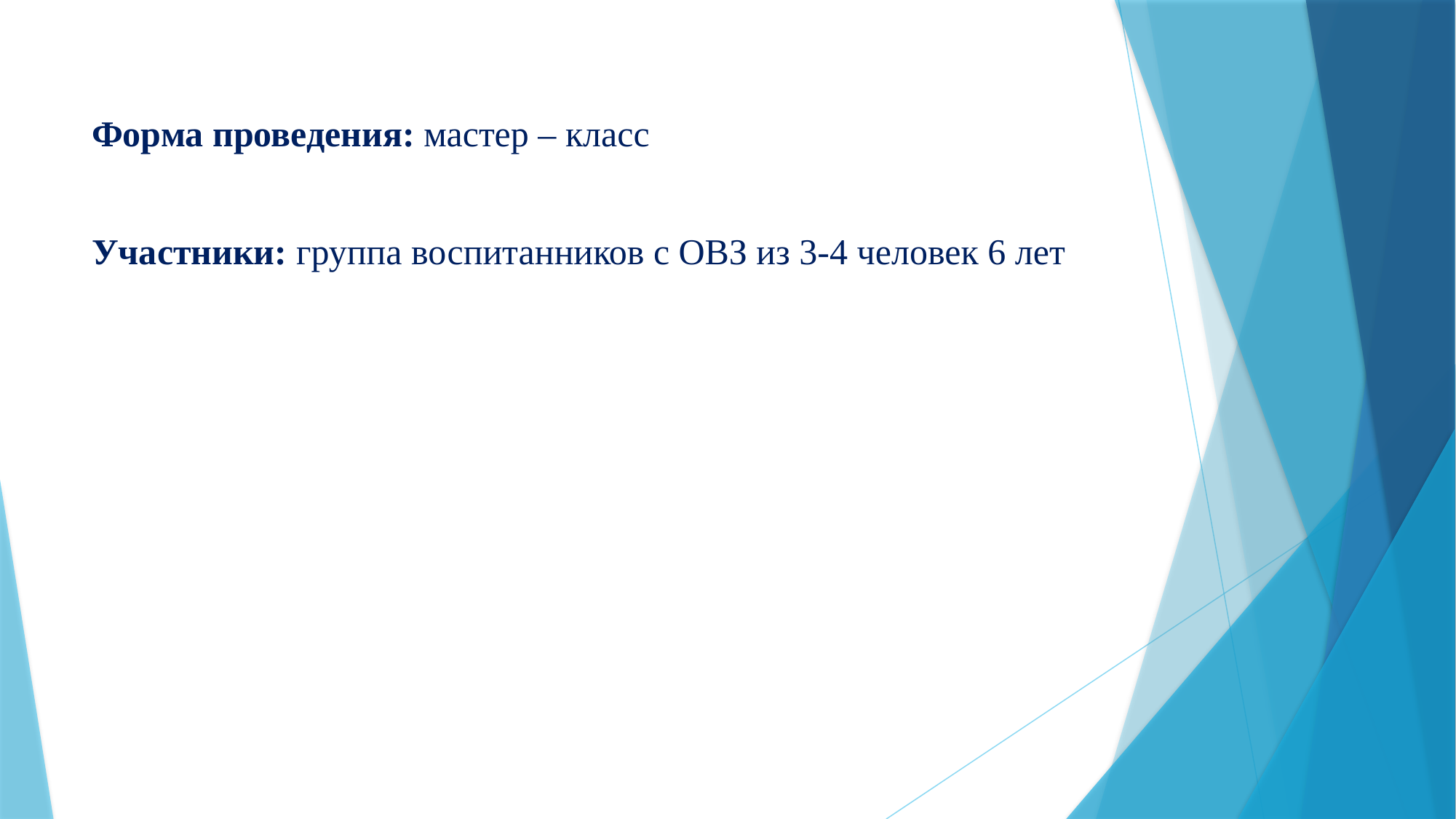

Форма проведения: мастер – класс

Участники: группа воспитанников с ОВЗ из 3-4 человек 6 лет